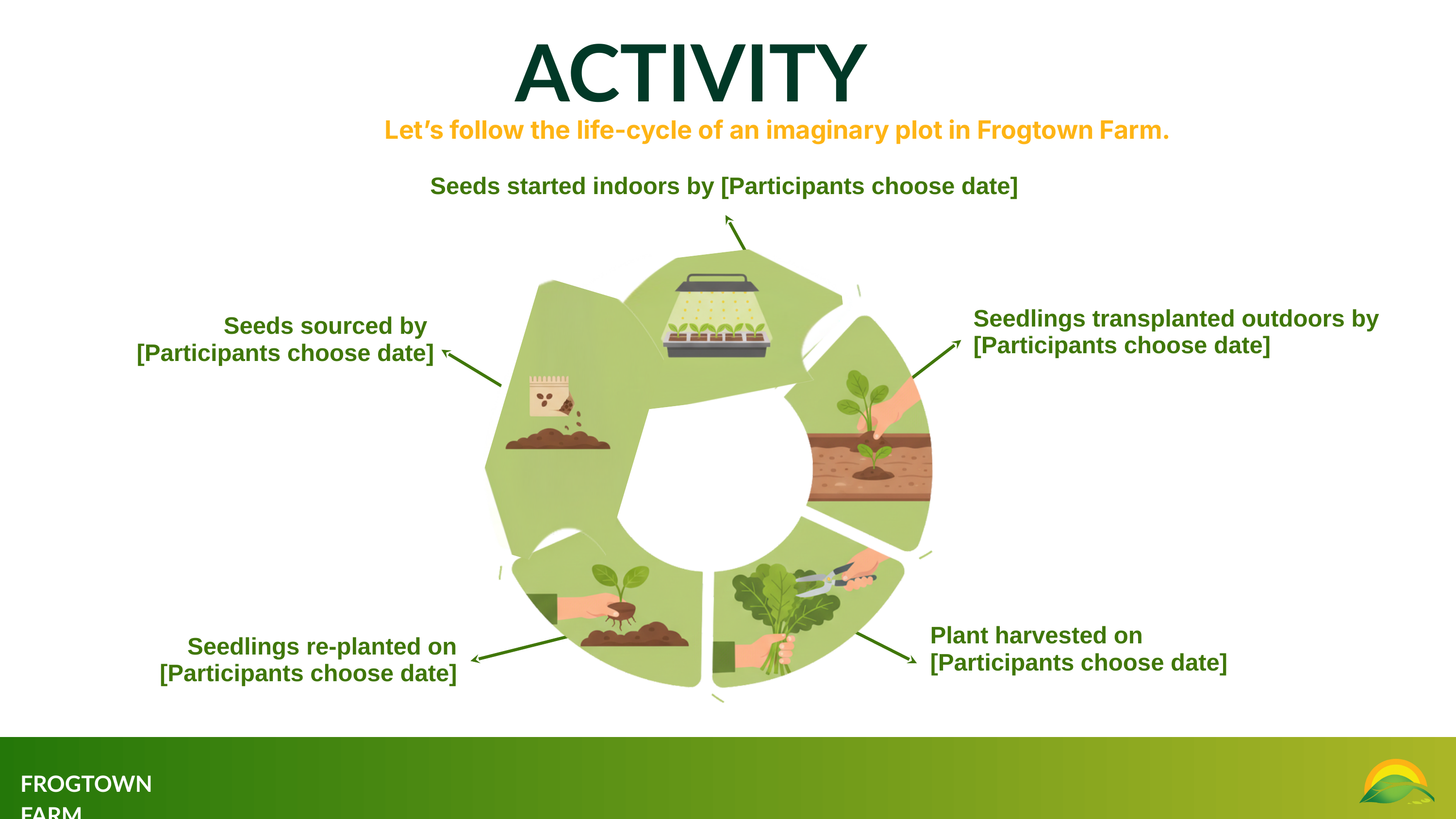

ACTIVITY
Let’s follow the life-cycle of an imaginary plot in Frogtown Farm.
Seeds started indoors by [Participants choose date]

Seedlings transplanted outdoors by [Participants choose date]

Seeds sourced by
[Participants choose date]

Plant harvested on
[Participants choose date]

Seedlings re-planted on [Participants choose date]

FROGTOWN FARM